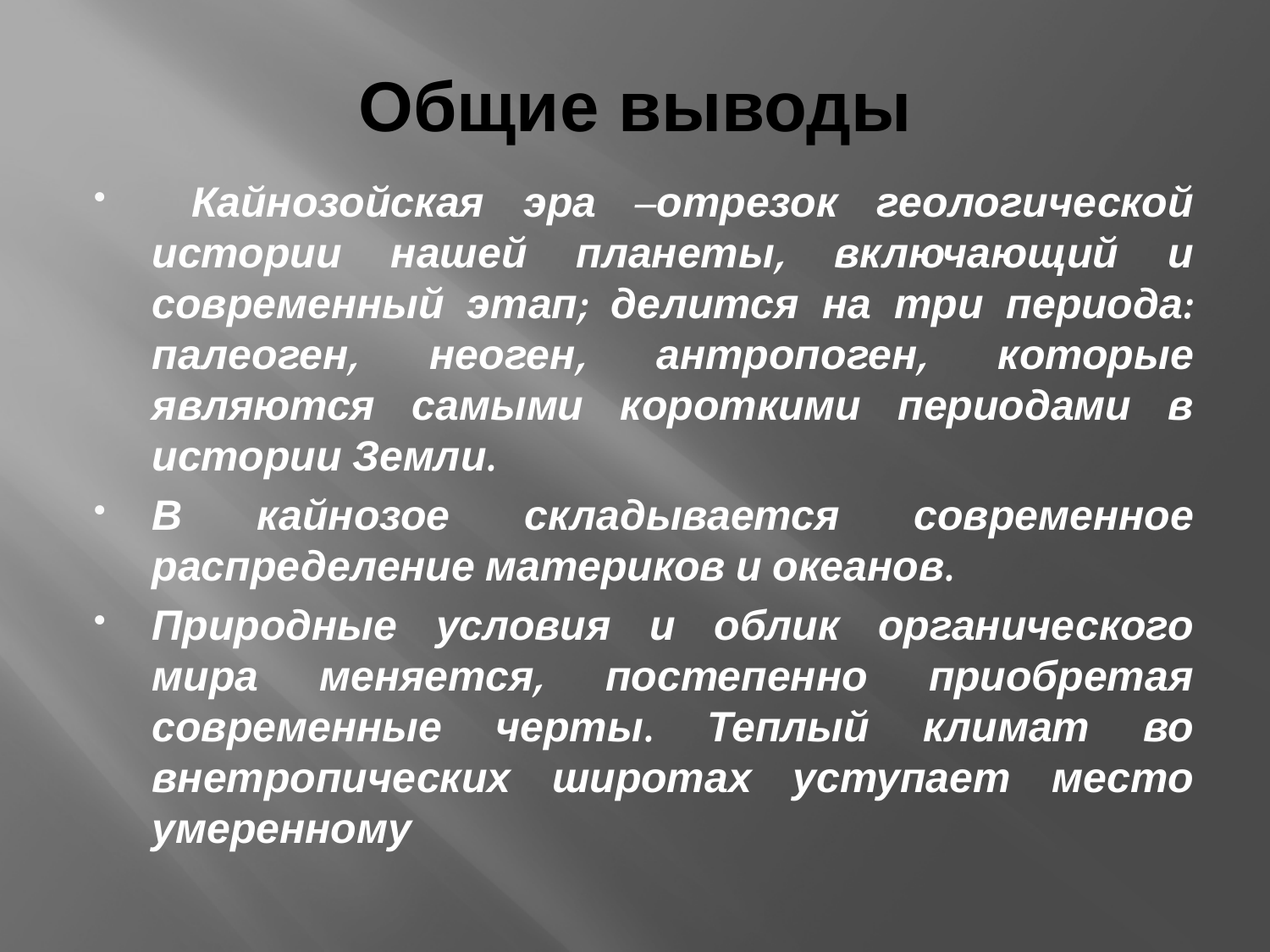

# Общие выводы
 Кайнозойская эра –отрезок геологической истории нашей планеты, включающий и современный этап; делится на три периода: палеоген, неоген, антропоген, которые являются самыми короткими периодами в истории Земли.
В кайнозое складывается современное распределение материков и океанов.
Природные условия и облик органического мира меняется, постепенно приобретая современные черты. Теплый климат во внетропических широтах уступает место умеренному